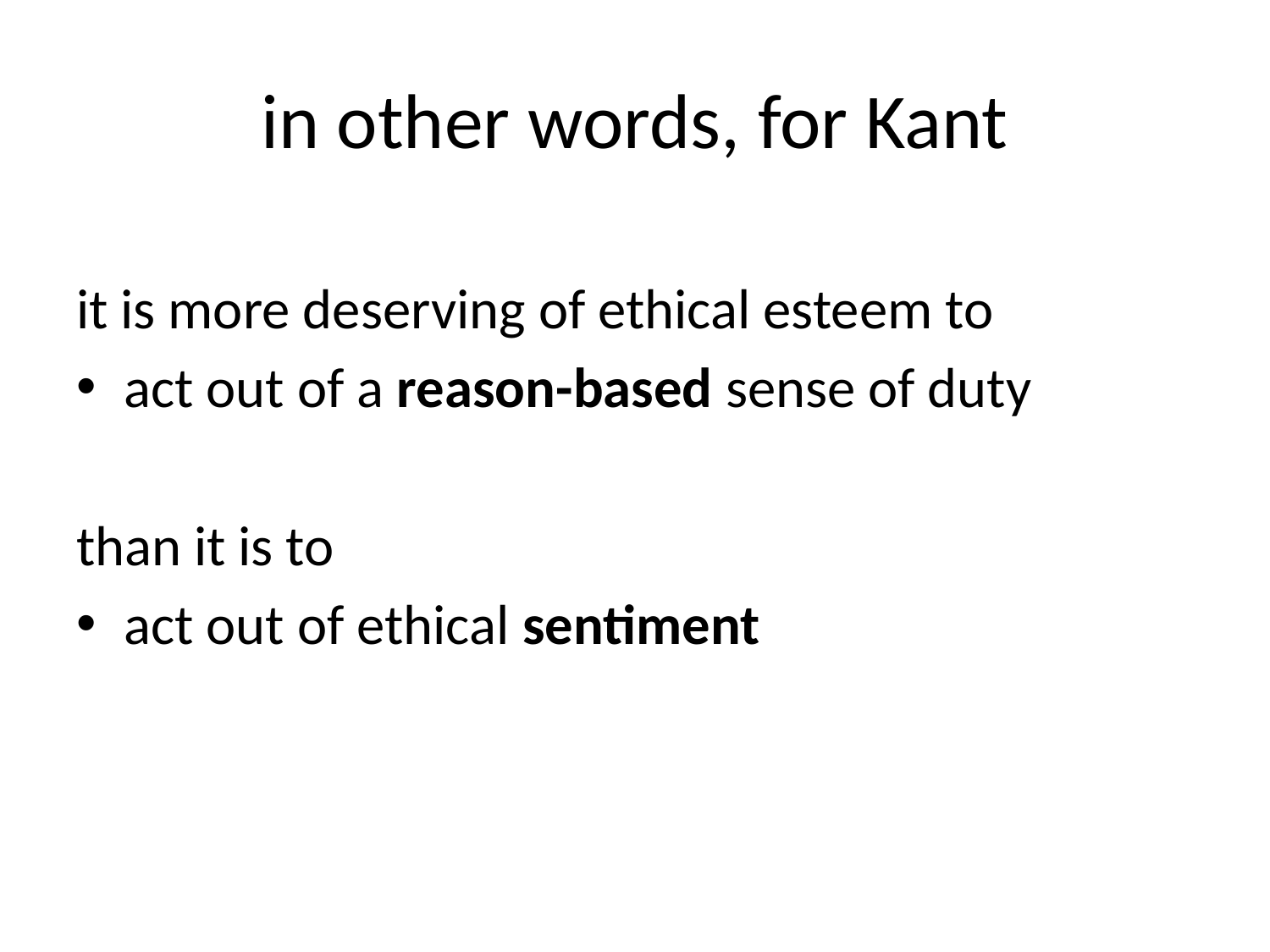

# in other words, for Kant
it is more deserving of ethical esteem to
act out of a reason-based sense of duty

than it is to
act out of ethical sentiment